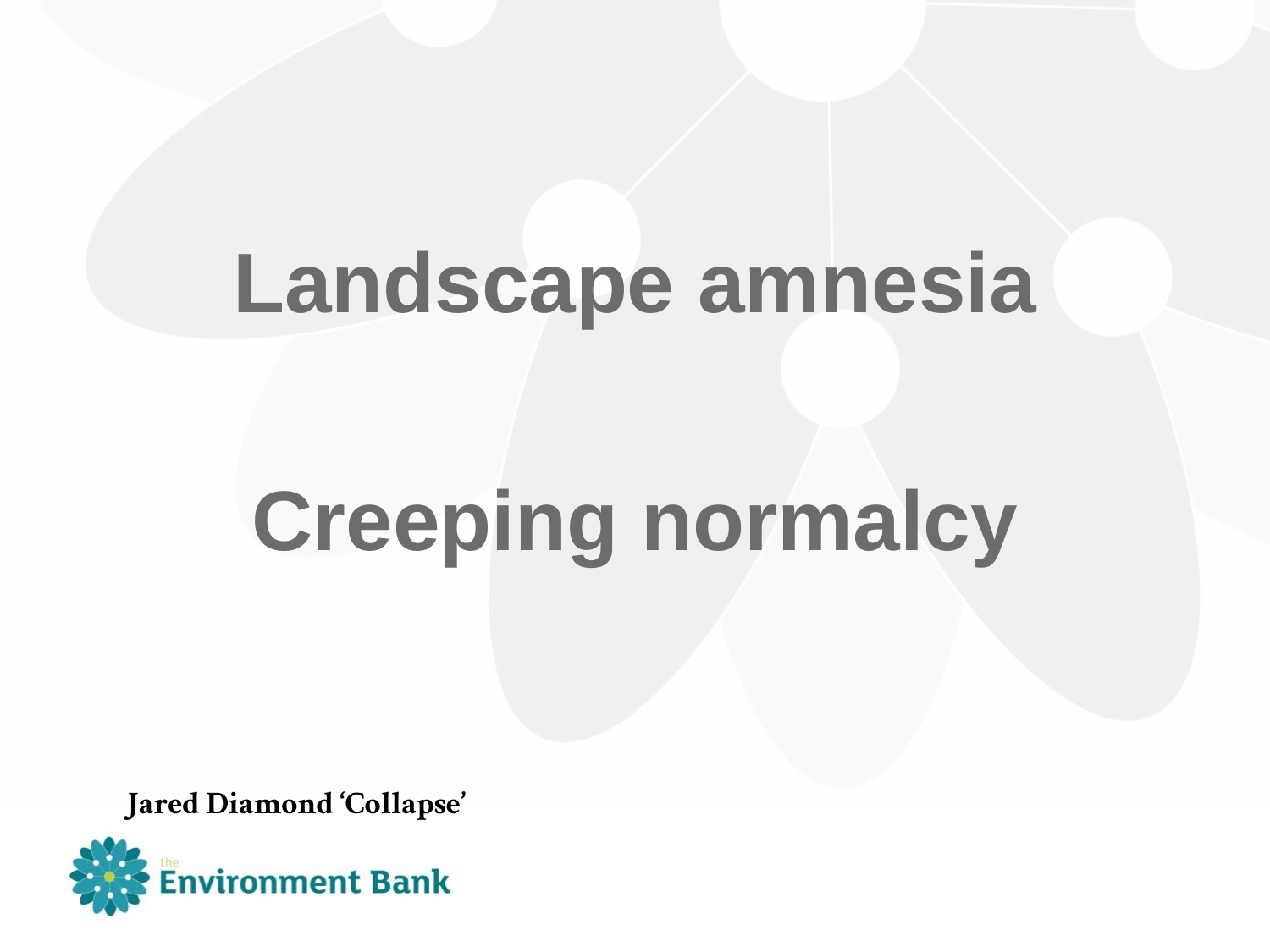

Landscape amnesia

Creeping normalcy
Jared Diamond ‘Collapse’